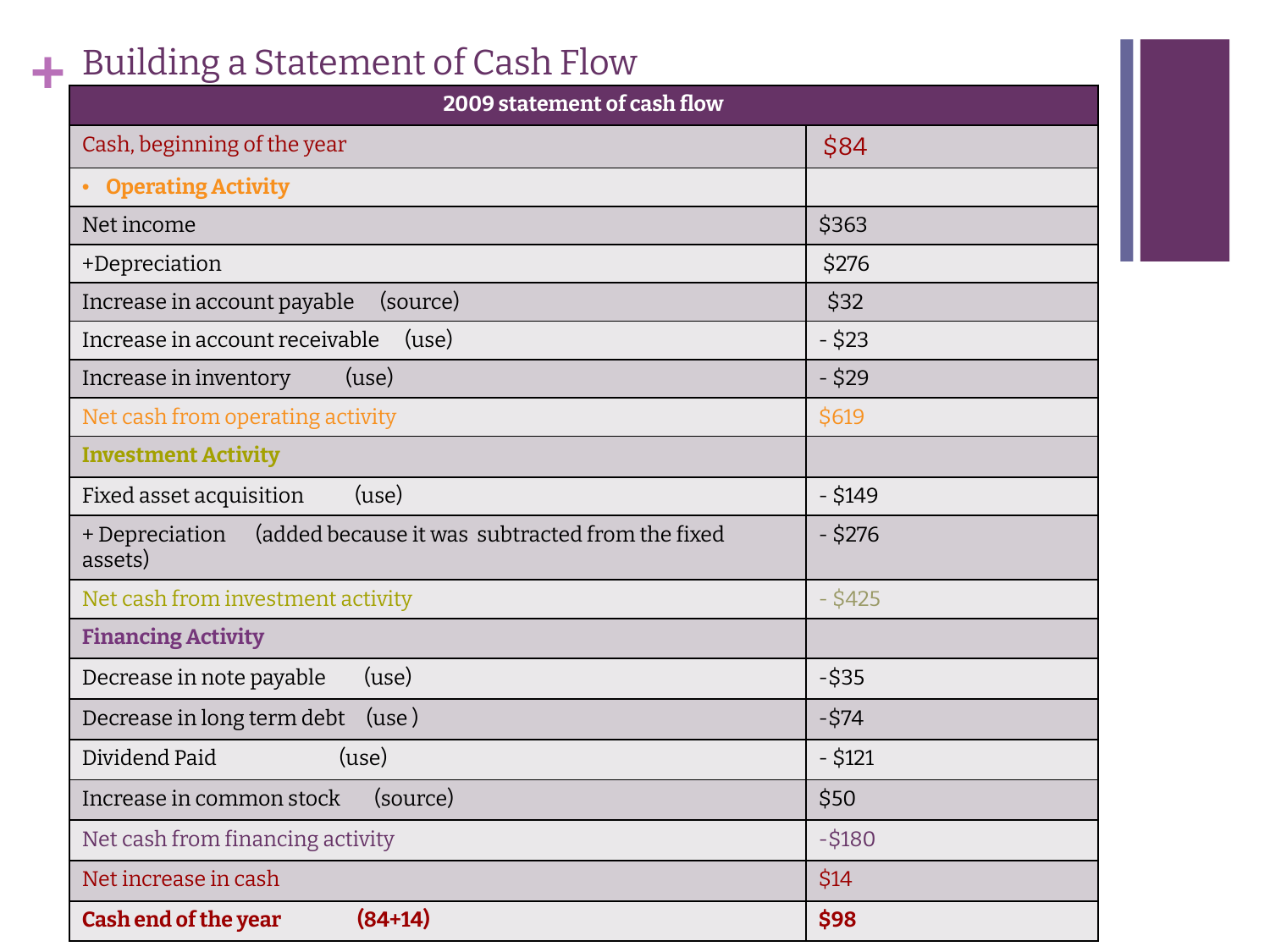

# Building a Statement of Cash Flow
| 2009 statement of cash flow |  |
| --- | --- |
| Cash, beginning of the year | $84 |
| Operating Activity |  |
| Net income | $363 |
| +Depreciation | $276 |
| Increase in account payable (source) | $32 |
| Increase in account receivable (use) | - $23 |
| Increase in inventory (use) | - $29 |
| Net cash from operating activity | $619 |
| Investment Activity |  |
| Fixed asset acquisition (use) | - $149 |
| + Depreciation (added because it was subtracted from the fixed assets) | - $276 |
| Net cash from investment activity | - $425 |
| Financing Activity |  |
| Decrease in note payable (use) | -$35 |
| Decrease in long term debt (use ) | -$74 |
| Dividend Paid (use) | - $121 |
| Increase in common stock (source) | $50 |
| Net cash from financing activity | -$180 |
| Net increase in cash | $14 |
| Cash end of the year (84+14) | $98 |